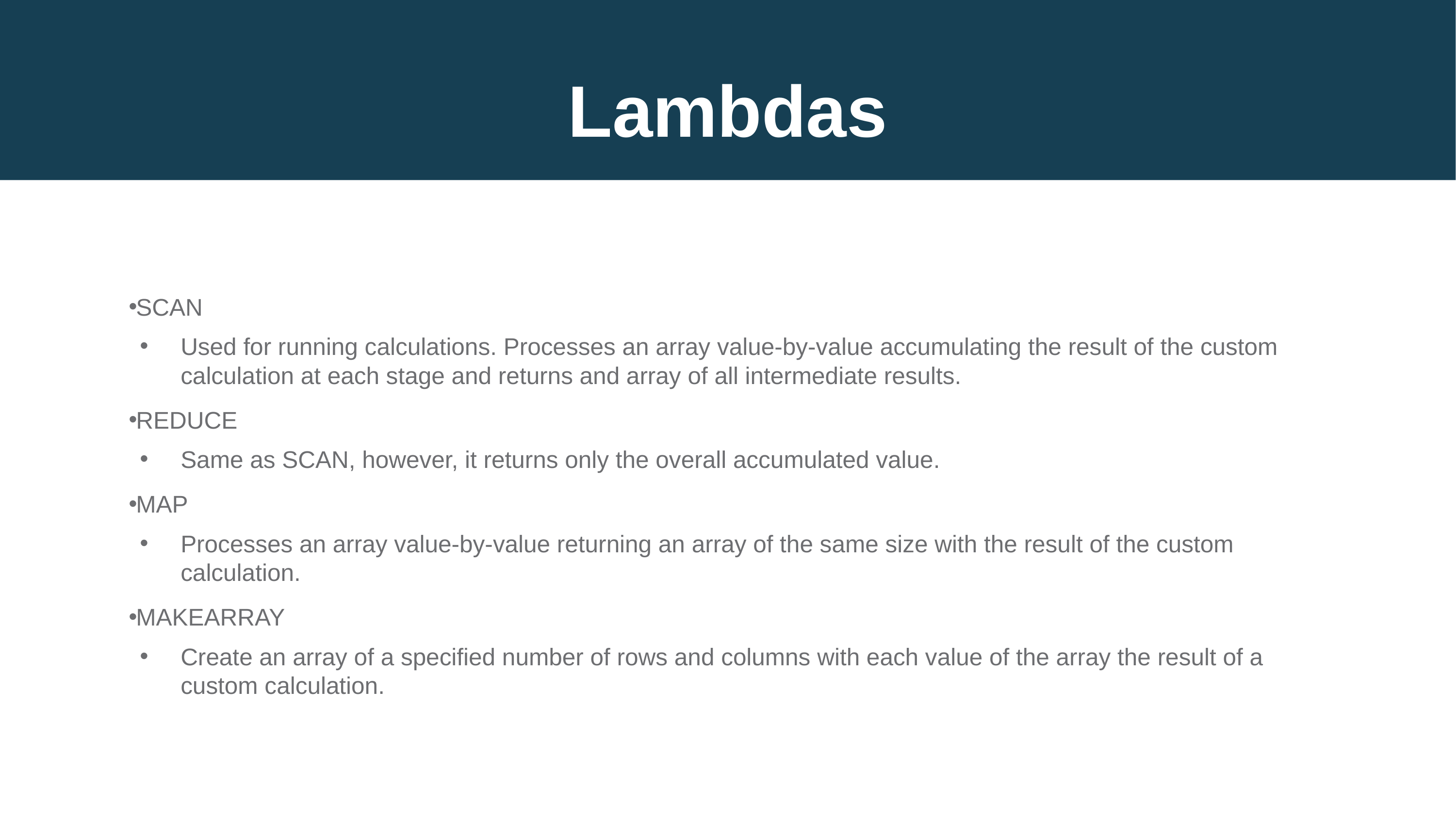

# Lambdas
SCAN
Used for running calculations. Processes an array value-by-value accumulating the result of the custom calculation at each stage and returns and array of all intermediate results.
REDUCE
Same as SCAN, however, it returns only the overall accumulated value.
MAP
Processes an array value-by-value returning an array of the same size with the result of the custom calculation.
MAKEARRAY
Create an array of a specified number of rows and columns with each value of the array the result of a custom calculation.